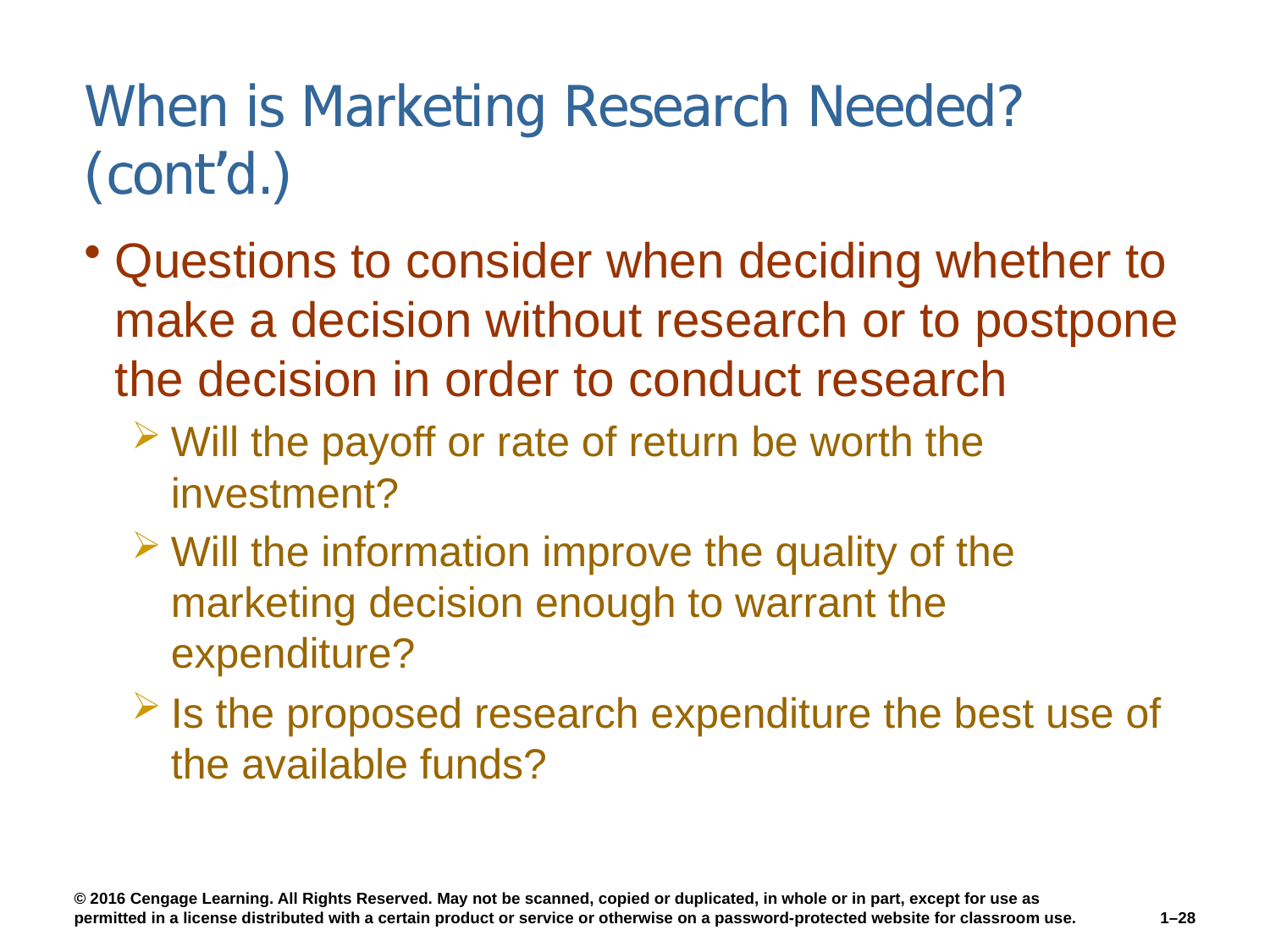

# When is Marketing Research Needed? (cont’d.)
Questions to consider when deciding whether to make a decision without research or to postpone the decision in order to conduct research
Will the payoff or rate of return be worth the investment?
Will the information improve the quality of the marketing decision enough to warrant the expenditure?
Is the proposed research expenditure the best use of the available funds?
1–28
© 2016 Cengage Learning. All Rights Reserved. May not be scanned, copied or duplicated, in whole or in part, except for use as permitted in a license distributed with a certain product or service or otherwise on a password-protected website for classroom use.